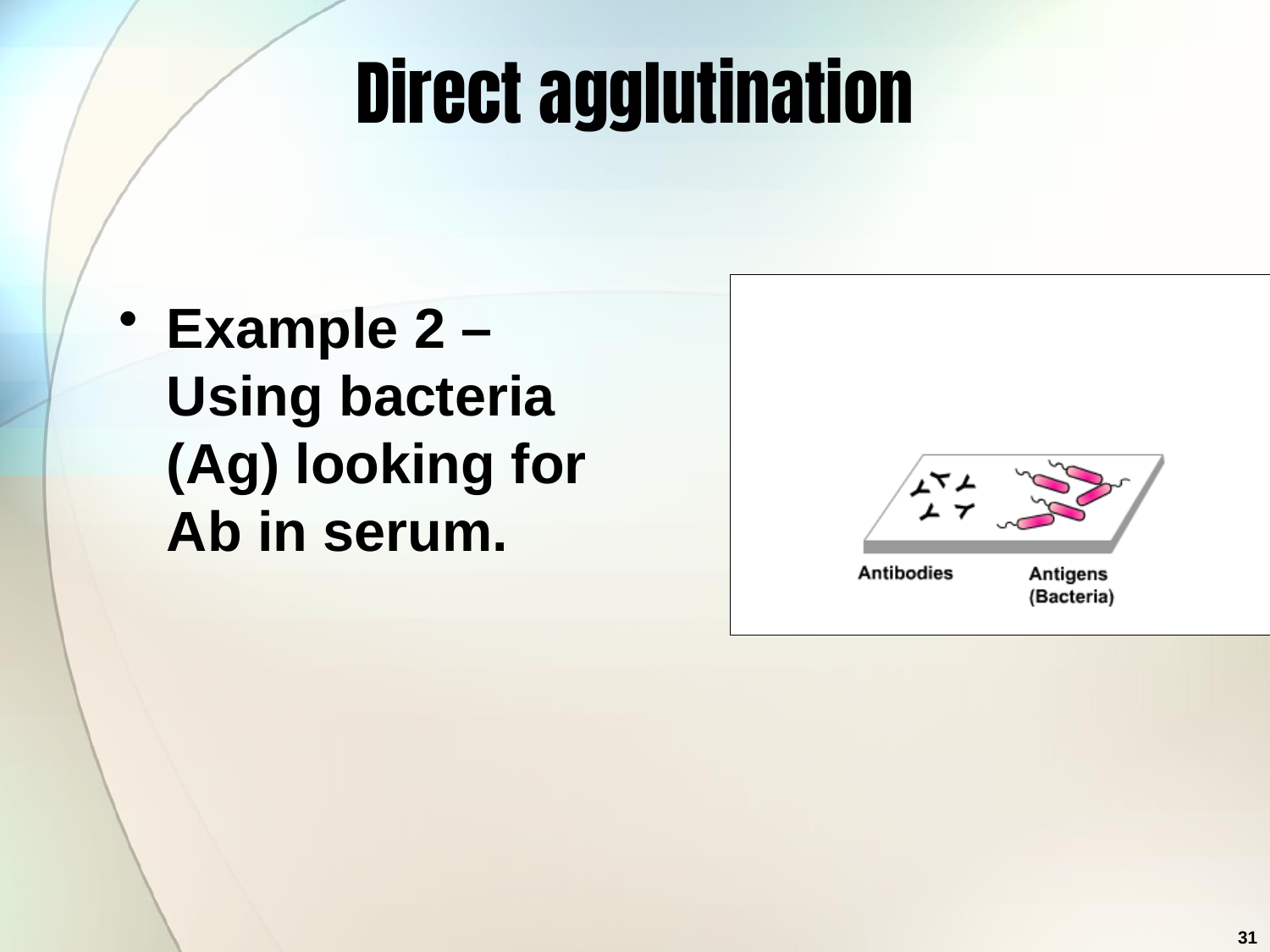

# Direct agglutination
Example 2 – Using bacteria (Ag) looking for Ab in serum.
31